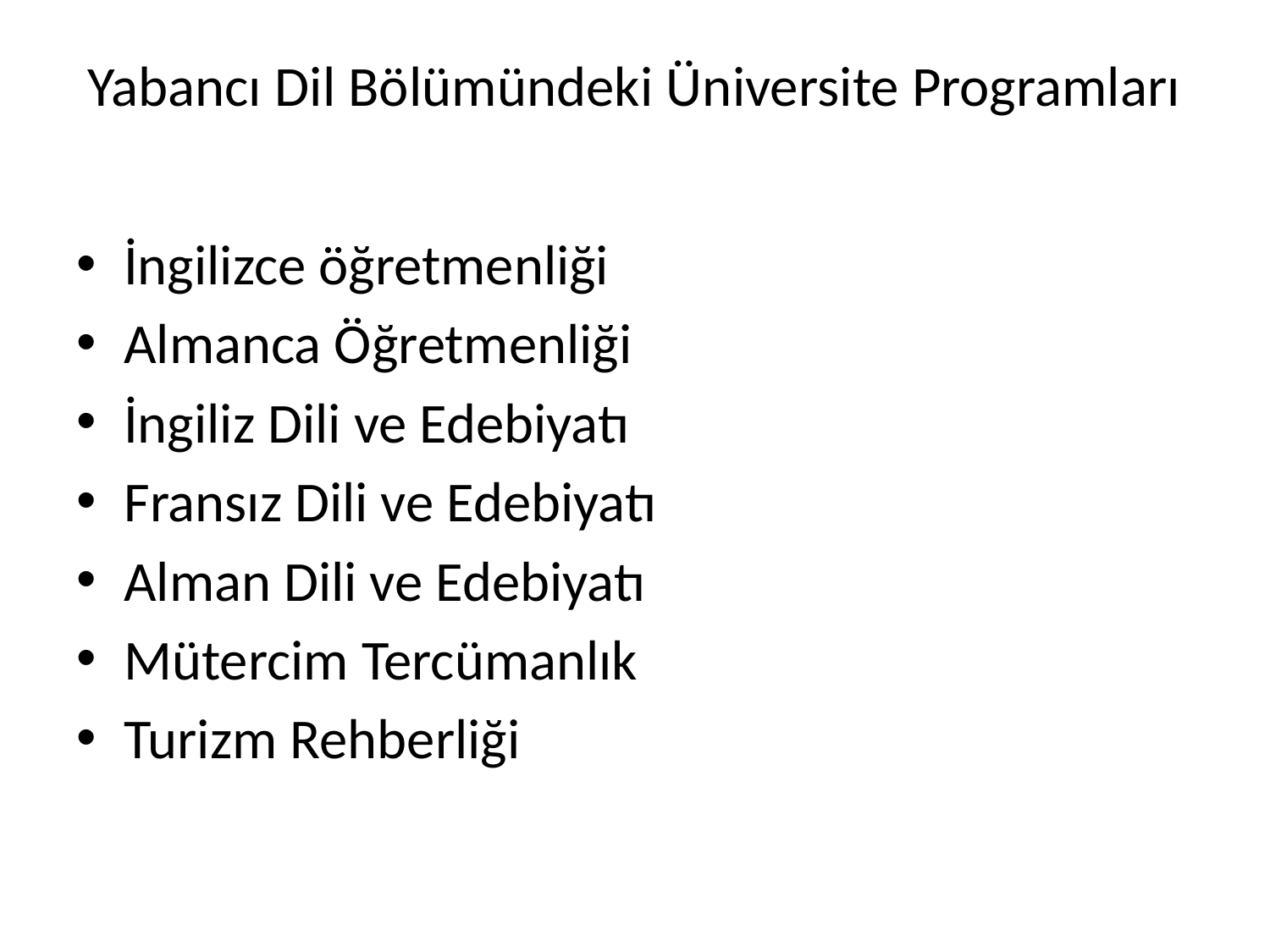

# Yabancı Dil Bölümündeki Üniversite Programları
İngilizce öğretmenliği
Almanca Öğretmenliği
İngiliz Dili ve Edebiyatı
Fransız Dili ve Edebiyatı
Alman Dili ve Edebiyatı
Mütercim Tercümanlık
Turizm Rehberliği